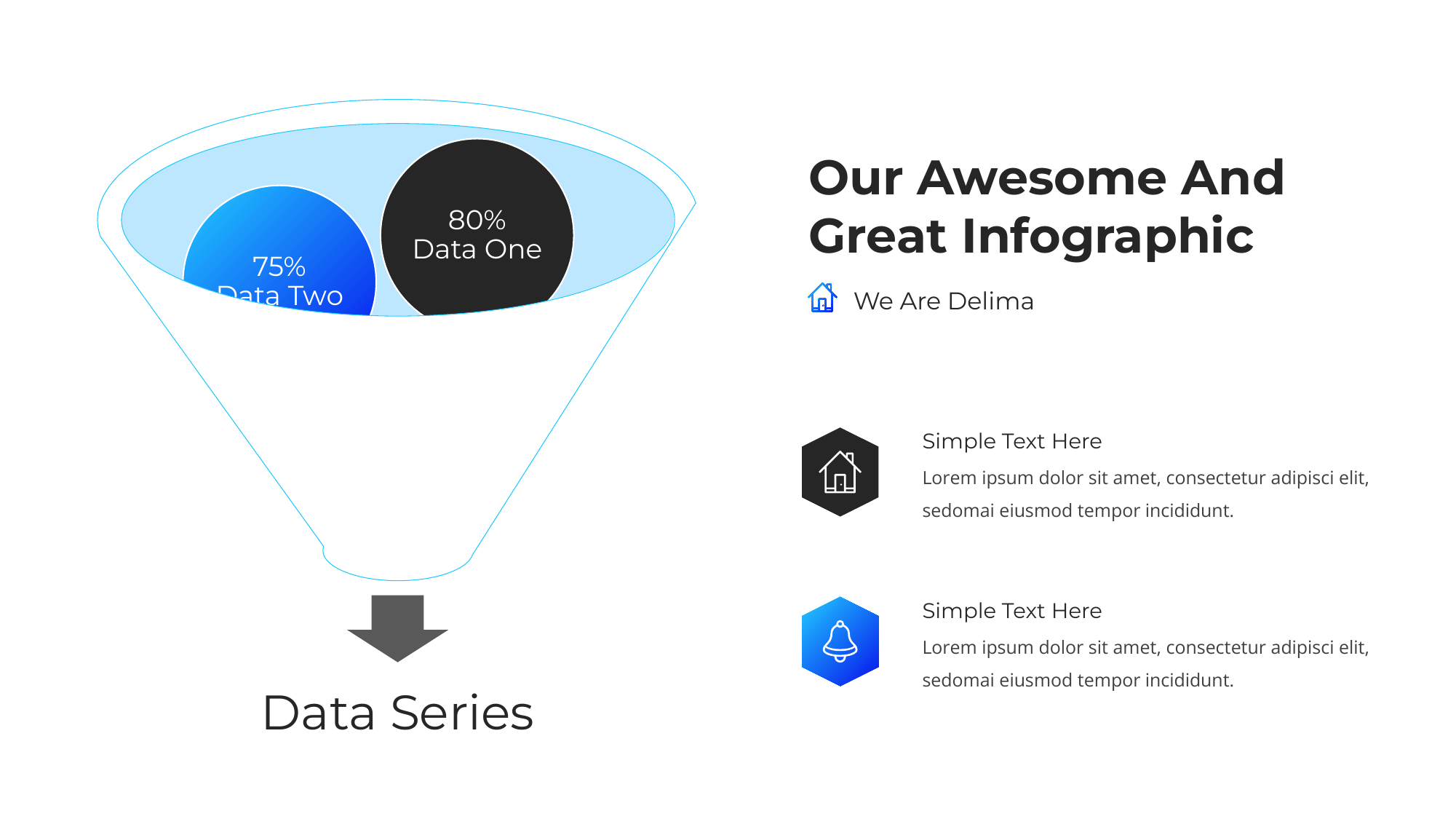

80%
Data One
75%
Data Two
90%
Data Three

Data Series
Our Awesome And Great Infographic
We Are Delima

Simple Text Here

Lorem ipsum dolor sit amet, consectetur adipisci elit, sedomai eiusmod tempor incididunt.

Simple Text Here

Lorem ipsum dolor sit amet, consectetur adipisci elit, sedomai eiusmod tempor incididunt.